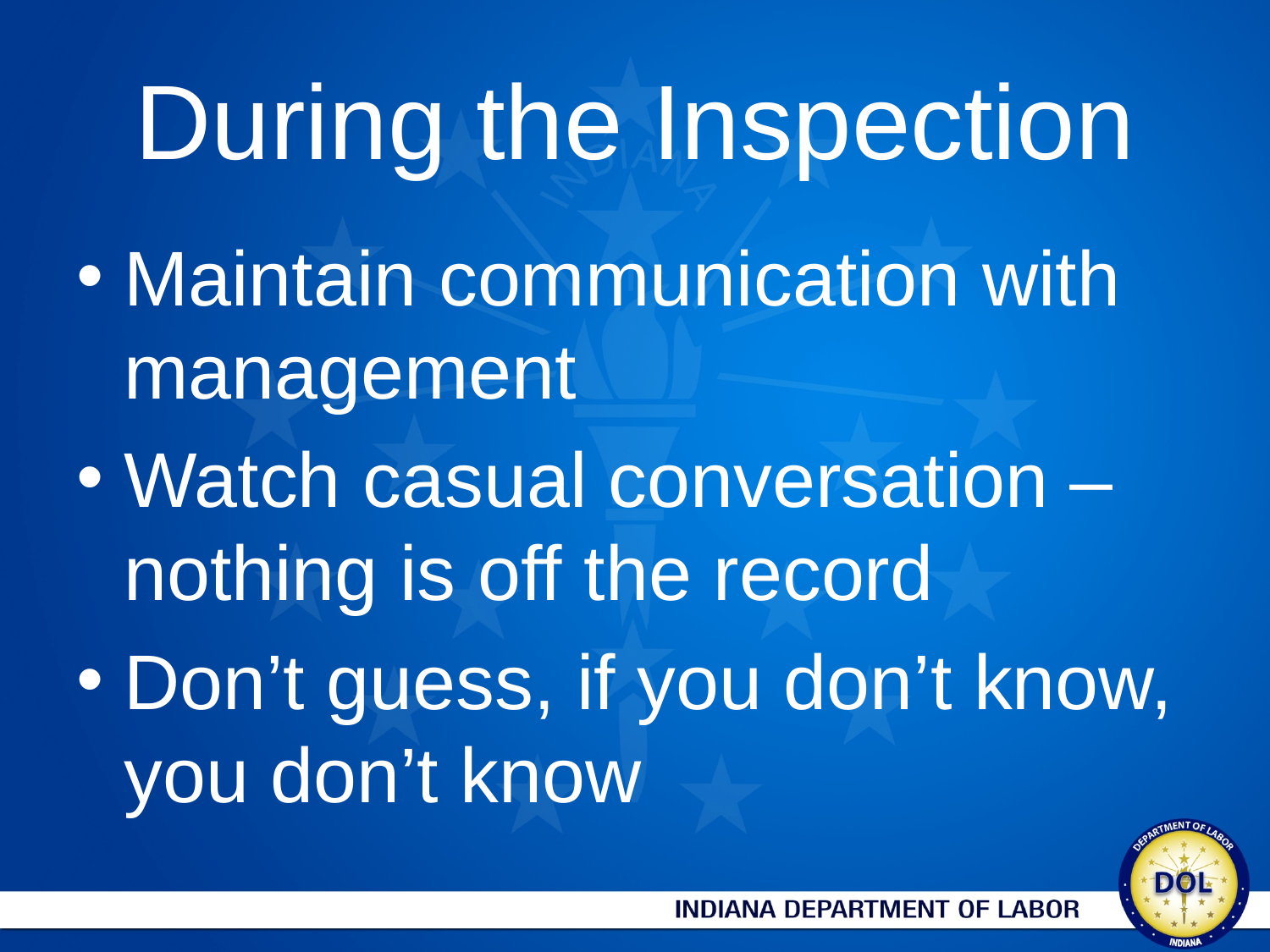

# During the Inspection
Maintain communication with management
Watch casual conversation – nothing is off the record
Don’t guess, if you don’t know, you don’t know